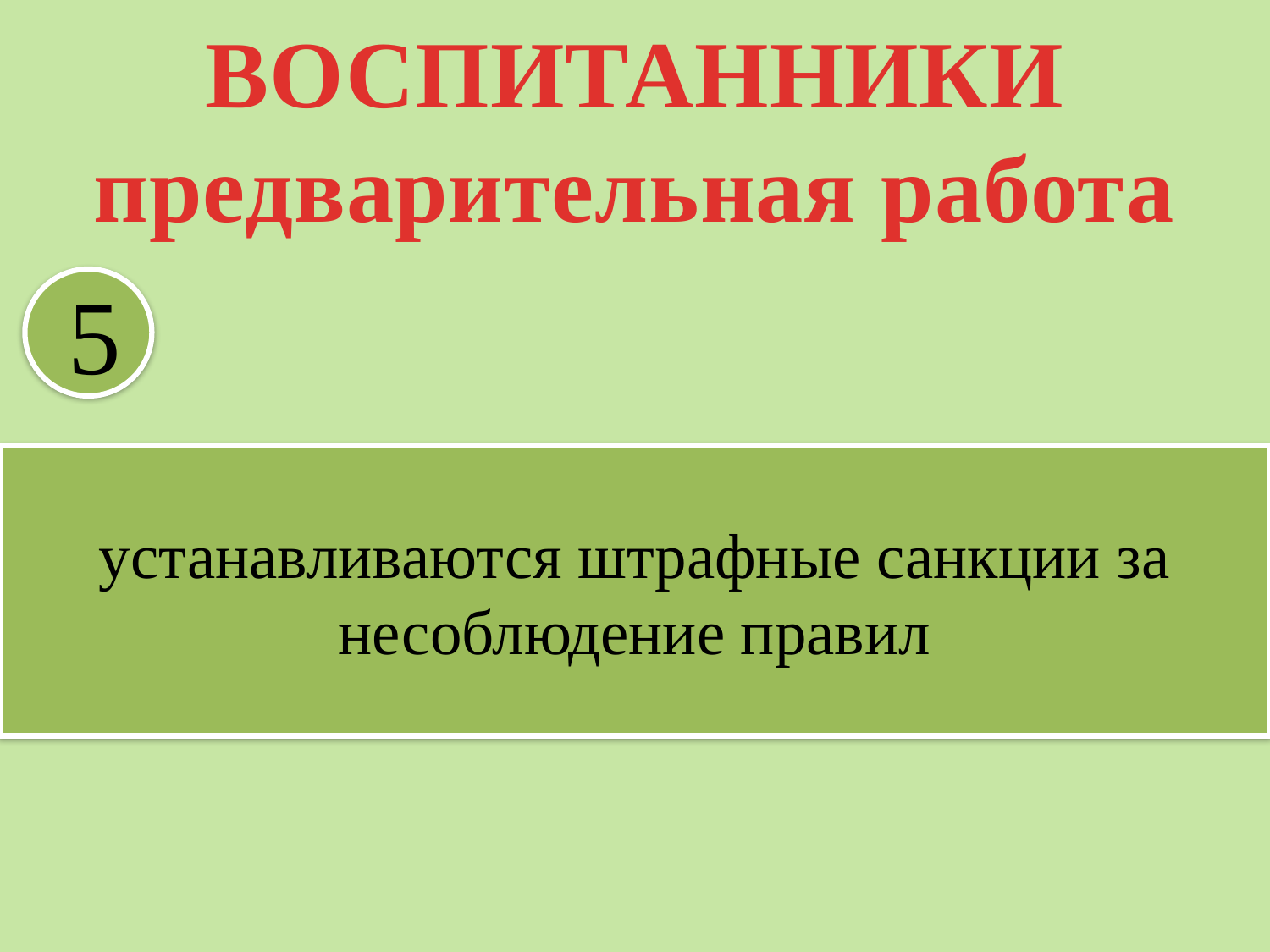

ВОСПИТАННИКИ
предварительная работа
5
устанавливаются штрафные санкции за несоблюдение правил